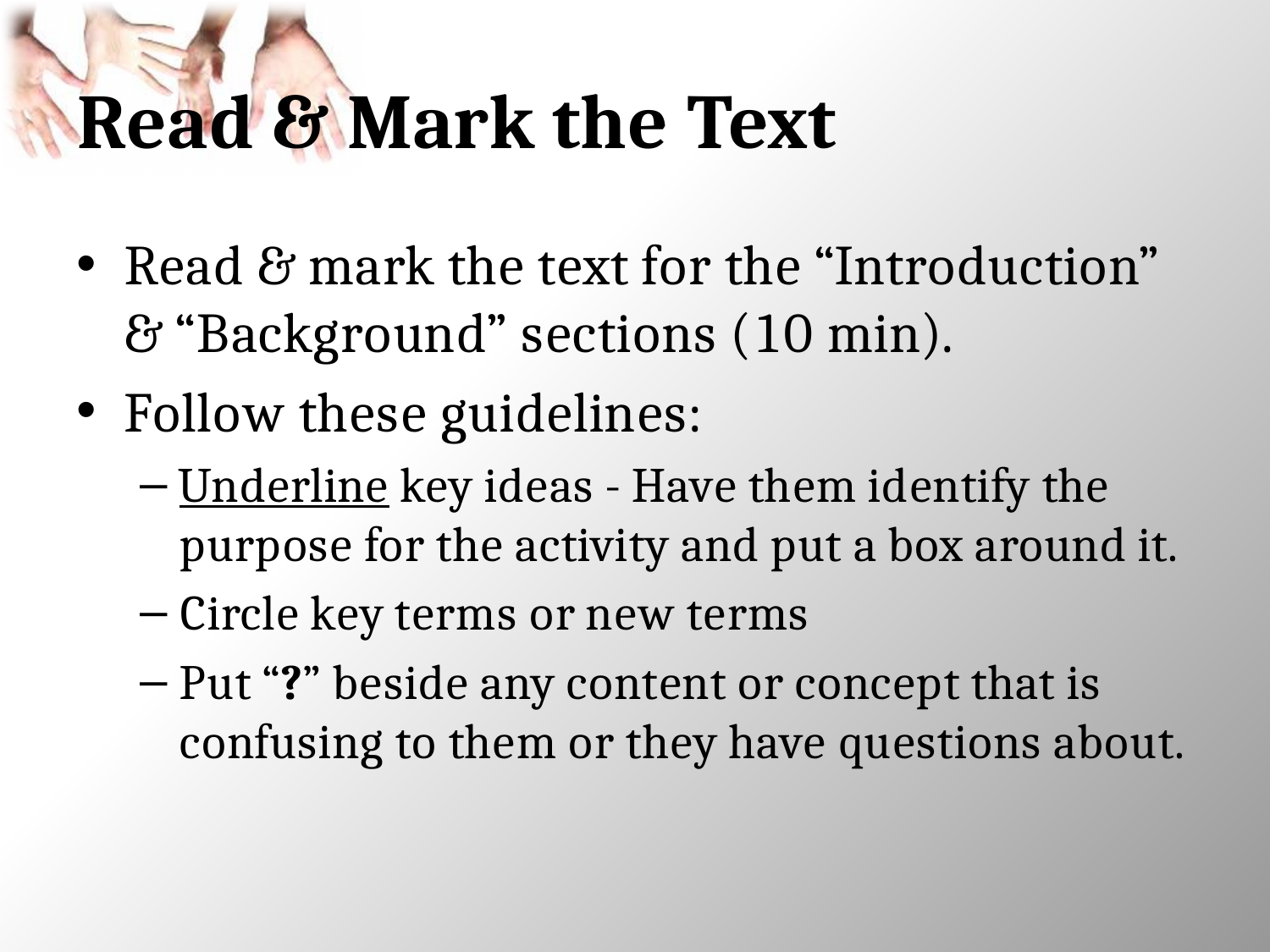

# Read & Mark the Text
Read & mark the text for the “Introduction” & “Background” sections (10 min).
Follow these guidelines:
Underline key ideas - Have them identify the purpose for the activity and put a box around it.
Circle key terms or new terms
Put “?” beside any content or concept that is confusing to them or they have questions about.